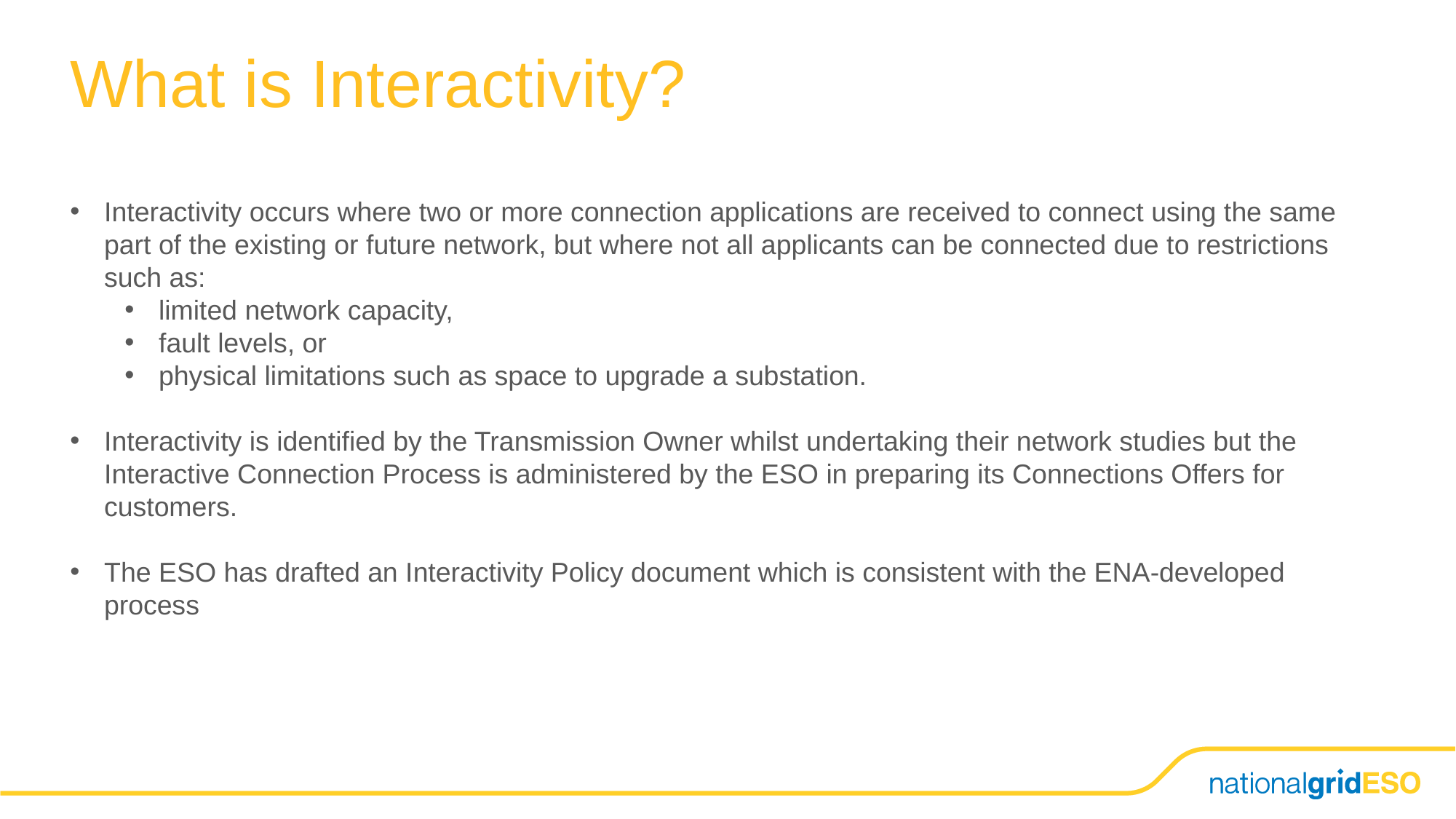

# What is Interactivity?

Interactivity occurs where two or more connection applications are received to connect using the same part of the existing or future network, but where not all applicants can be connected due to restrictions such as:
limited network capacity,
fault levels, or
physical limitations such as space to upgrade a substation.

Interactivity is identified by the Transmission Owner whilst undertaking their network studies but the Interactive Connection Process is administered by the ESO in preparing its Connections Offers for customers.

The ESO has drafted an Interactivity Policy document which is consistent with the ENA-developed process